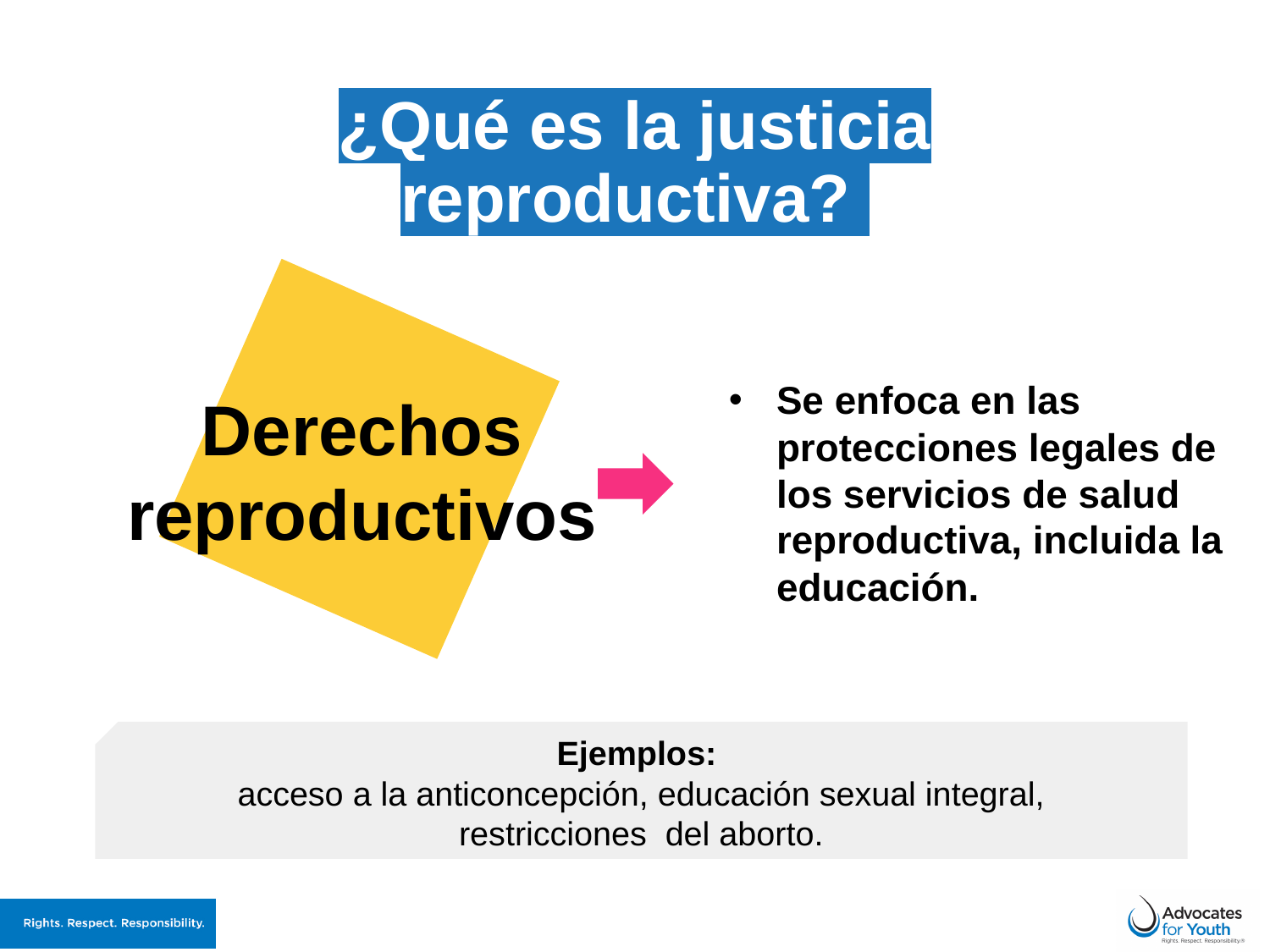

# ¿Qué es la justicia reproductiva?

Se enfoca en las protecciones legales de los servicios de salud reproductiva, incluida la educación.

Derechos reproductivos

Ejemplos:
acceso a la anticoncepción, educación sexual integral,
restricciones  del aborto.